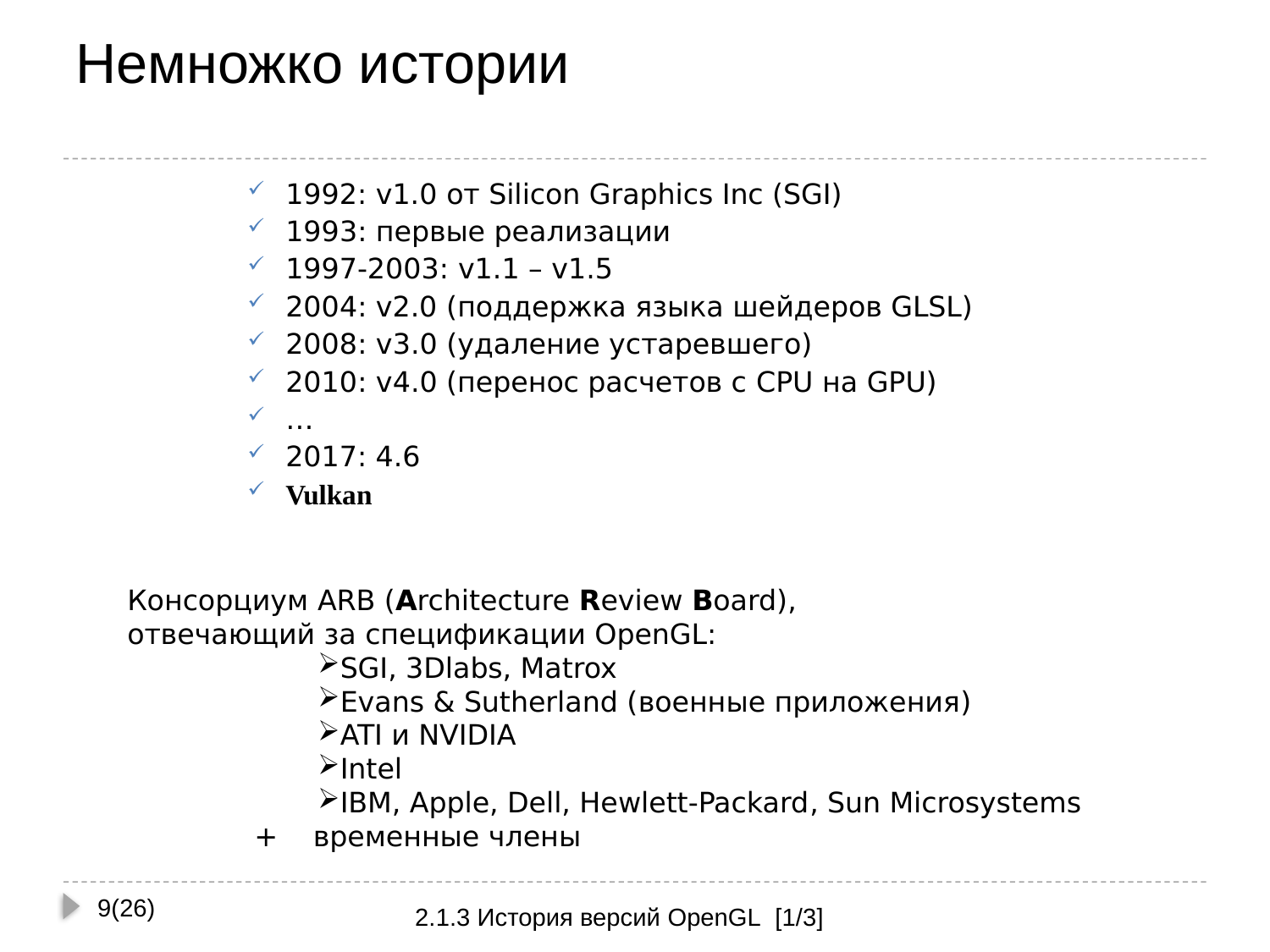

# Немножко истории
1992: v1.0 от Silicon Graphics Inc (SGI)
1993: первые реализации
1997-2003: v1.1 – v1.5
2004: v2.0 (поддержка языка шейдеров GLSL)
2008: v3.0 (удаление устаревшего)
2010: v4.0 (перенос расчетов с CPU на GPU)
…
2017: 4.6
Vulkan
Консорциум ARB (Architecture Review Board),
отвечающий за спецификации OpenGL:
SGI, 3Dlabs, Matrox
Evans & Sutherland (военные приложения)
ATI и NVIDIA
Intel
IBM, Apple, Dell, Hewlett-Packard, Sun Microsystems
	+    временные члены
9(26)
2.1.3 История версий OpenGL  [1/3]